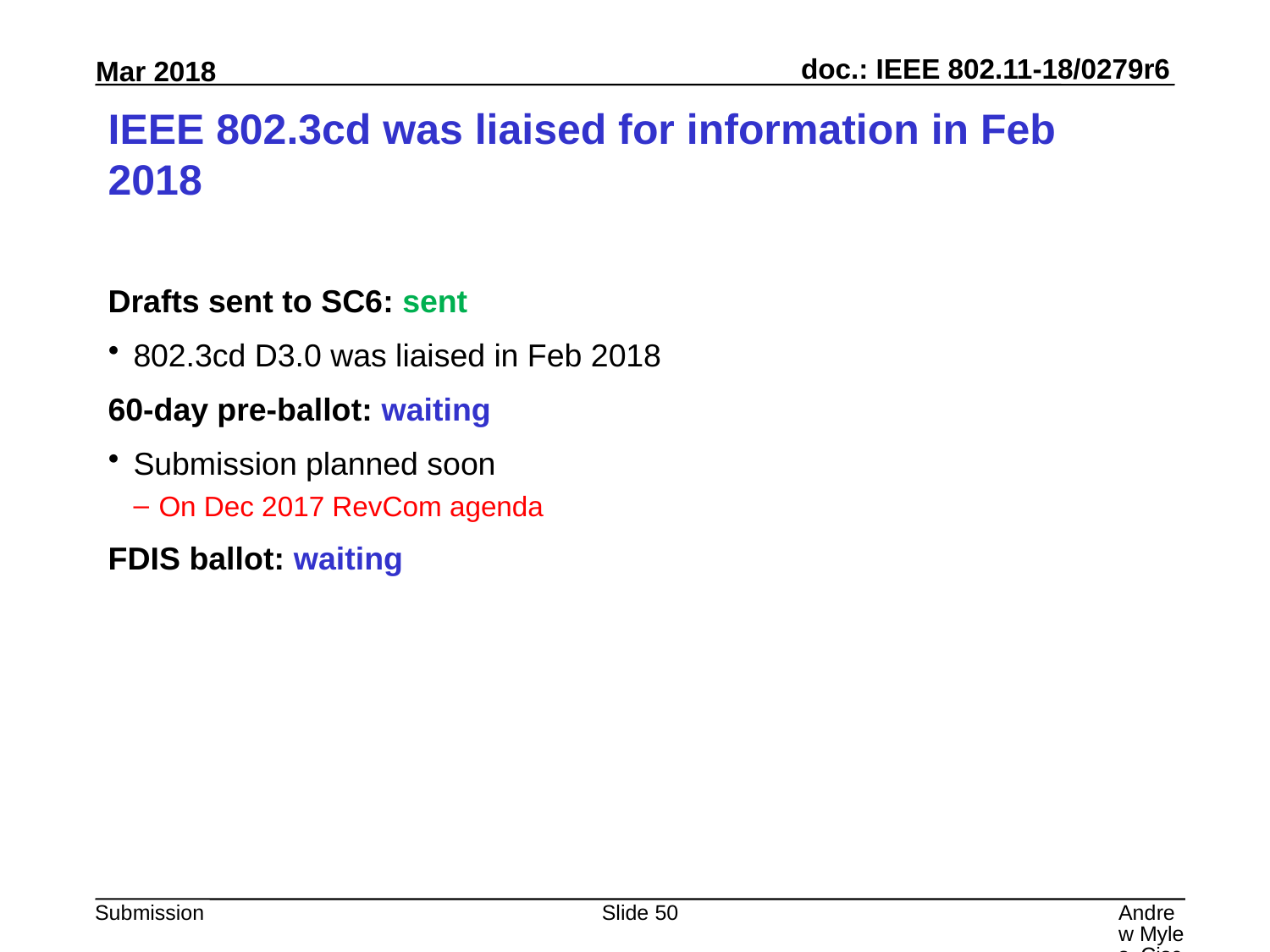

# IEEE 802.3cd was liaised for information in Feb 2018
Drafts sent to SC6: sent
802.3cd D3.0 was liaised in Feb 2018
60-day pre-ballot: waiting
Submission planned soon
On Dec 2017 RevCom agenda
FDIS ballot: waiting
Slide 50
Andrew Myles, Cisco